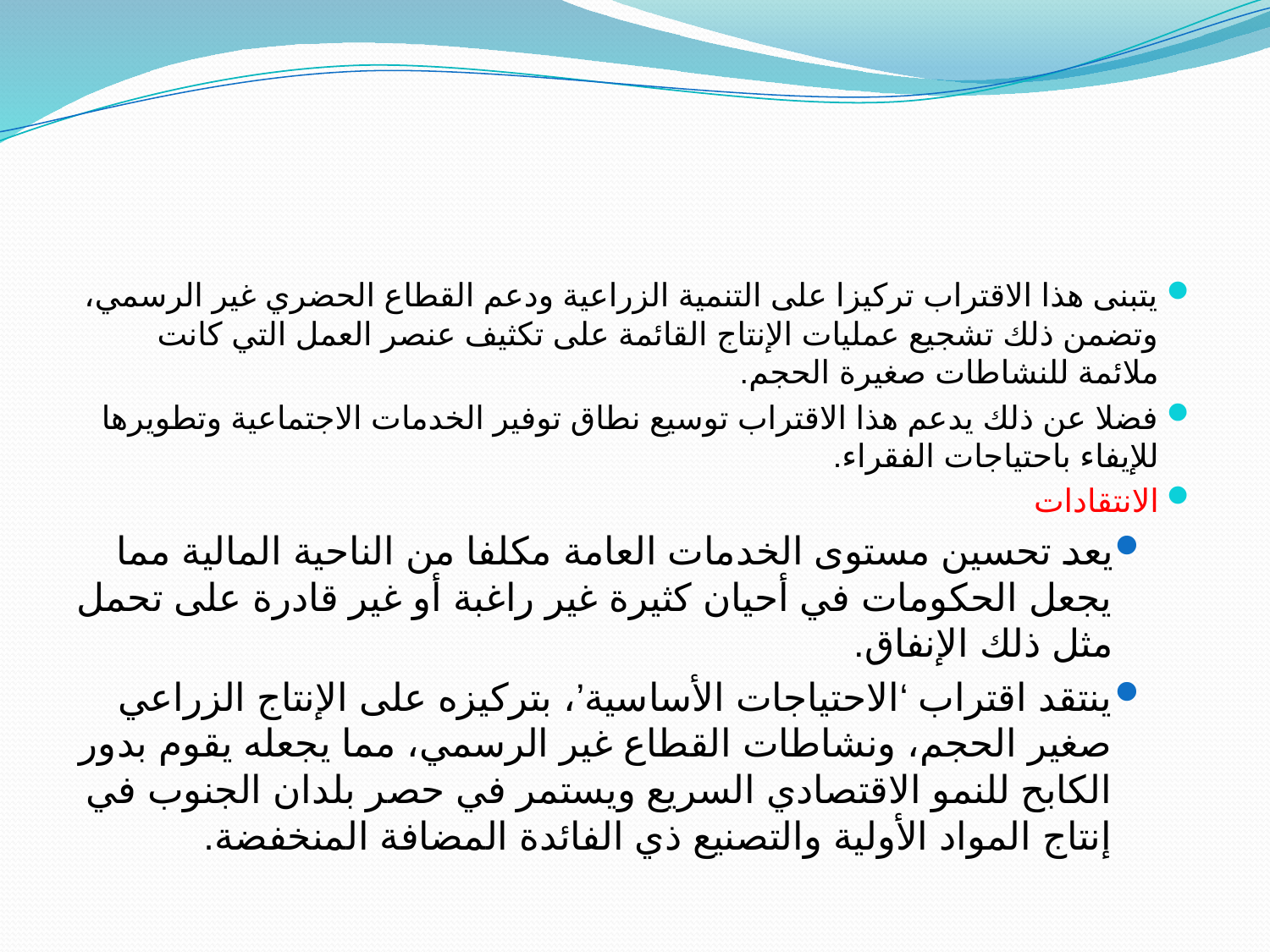

يتبنى هذا الاقتراب تركيزا على التنمية الزراعية ودعم القطاع الحضري غير الرسمي، وتضمن ذلك تشجيع عمليات الإنتاج القائمة على تكثيف عنصر العمل التي كانت ملائمة للنشاطات صغيرة الحجم.
فضلا عن ذلك يدعم هذا الاقتراب توسيع نطاق توفير الخدمات الاجتماعية وتطويرها للإيفاء باحتياجات الفقراء.
الانتقادات
يعد تحسين مستوى الخدمات العامة مكلفا من الناحية المالية مما يجعل الحكومات في أحيان كثيرة غير راغبة أو غير قادرة على تحمل مثل ذلك الإنفاق.
ينتقد اقتراب ‘الاحتياجات الأساسية’، بتركيزه على الإنتاج الزراعي صغير الحجم، ونشاطات القطاع غير الرسمي، مما يجعله يقوم بدور الكابح للنمو الاقتصادي السريع ويستمر في حصر بلدان الجنوب في إنتاج المواد الأولية والتصنيع ذي الفائدة المضافة المنخفضة.